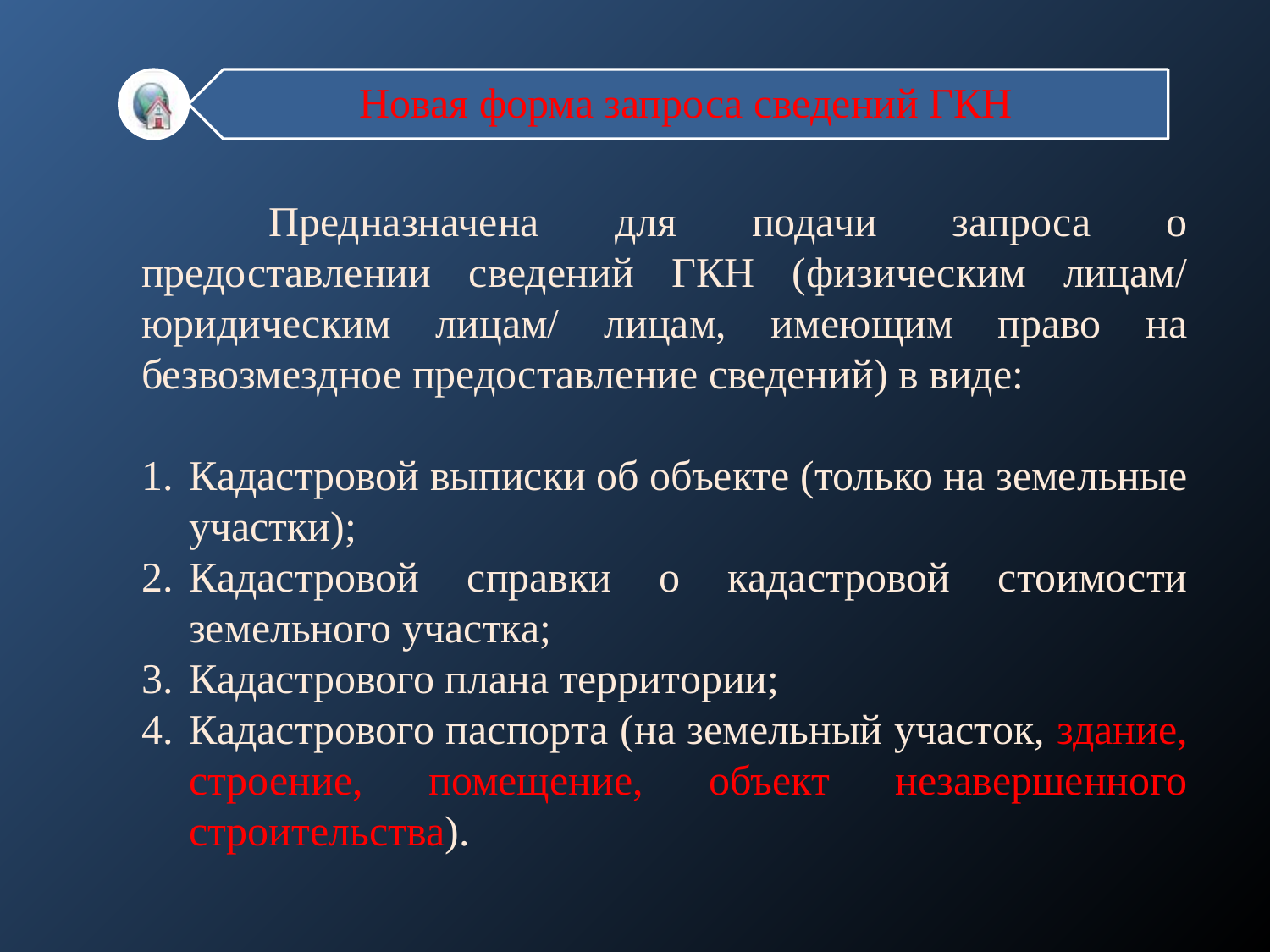

Новая форма запроса сведений ГКН
	Предназначена для подачи запроса о предоставлении сведений ГКН (физическим лицам/ юридическим лицам/ лицам, имеющим право на безвозмездное предоставление сведений) в виде:

Кадастровой выписки об объекте (только на земельные участки);
Кадастровой справки о кадастровой стоимости земельного участка;
Кадастрового плана территории;
Кадастрового паспорта (на земельный участок, здание, строение, помещение, объект незавершенного строительства).